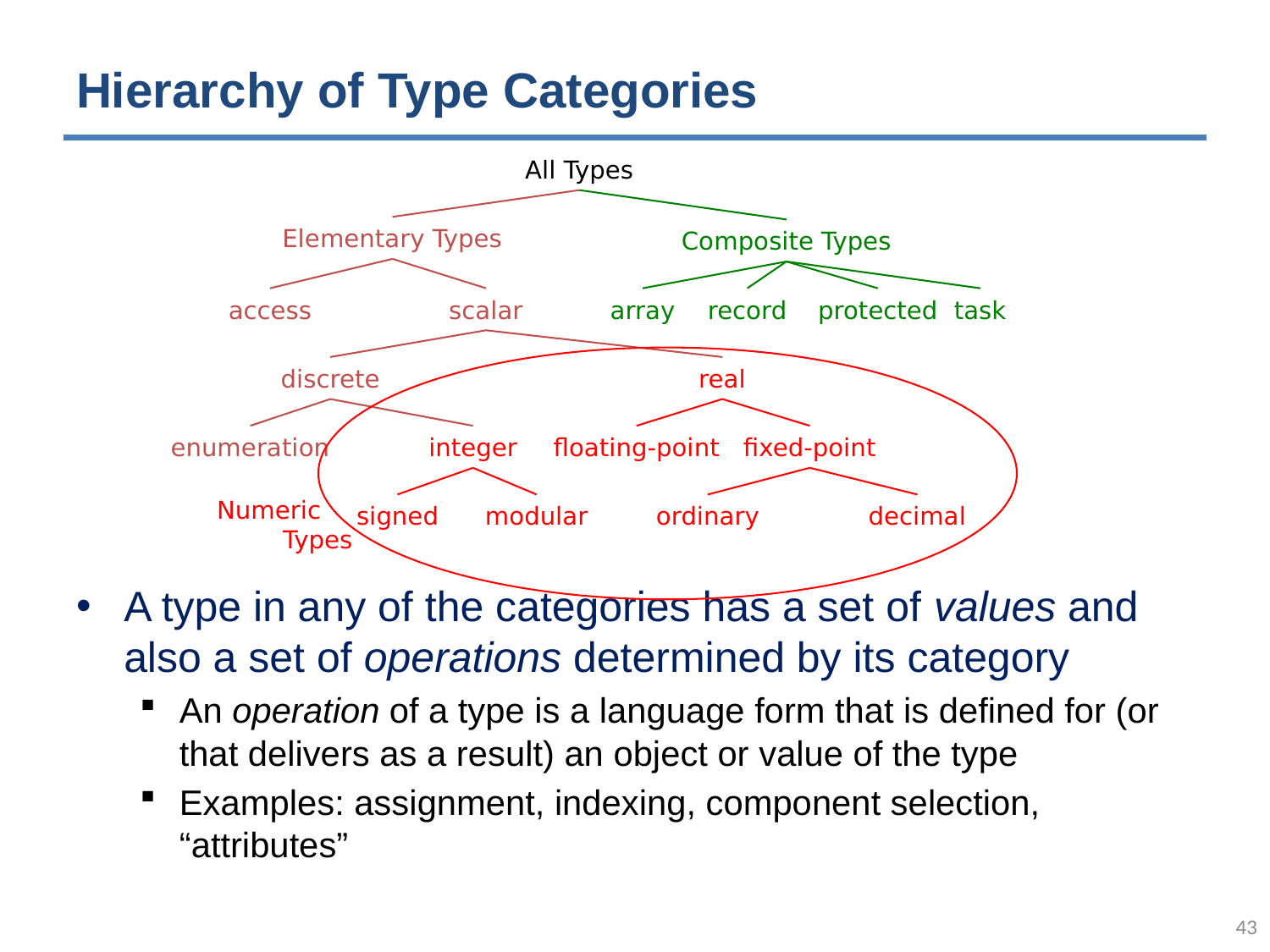

# Hierarchy of Type Categories
All Types

A type in any of the categories has a set of values and also a set of operations determined by its category
An operation of a type is a language form that is defined for (or that delivers as a result) an object or value of the type
Examples: assignment, indexing, component selection, “attributes”

Elementary Types
Composite Types
access
scalar
array
record
protected
task

discrete
real
enumeration
integer
floating-point
fixed-point
Numeric
Types
signed
modular
ordinary
decimal
43